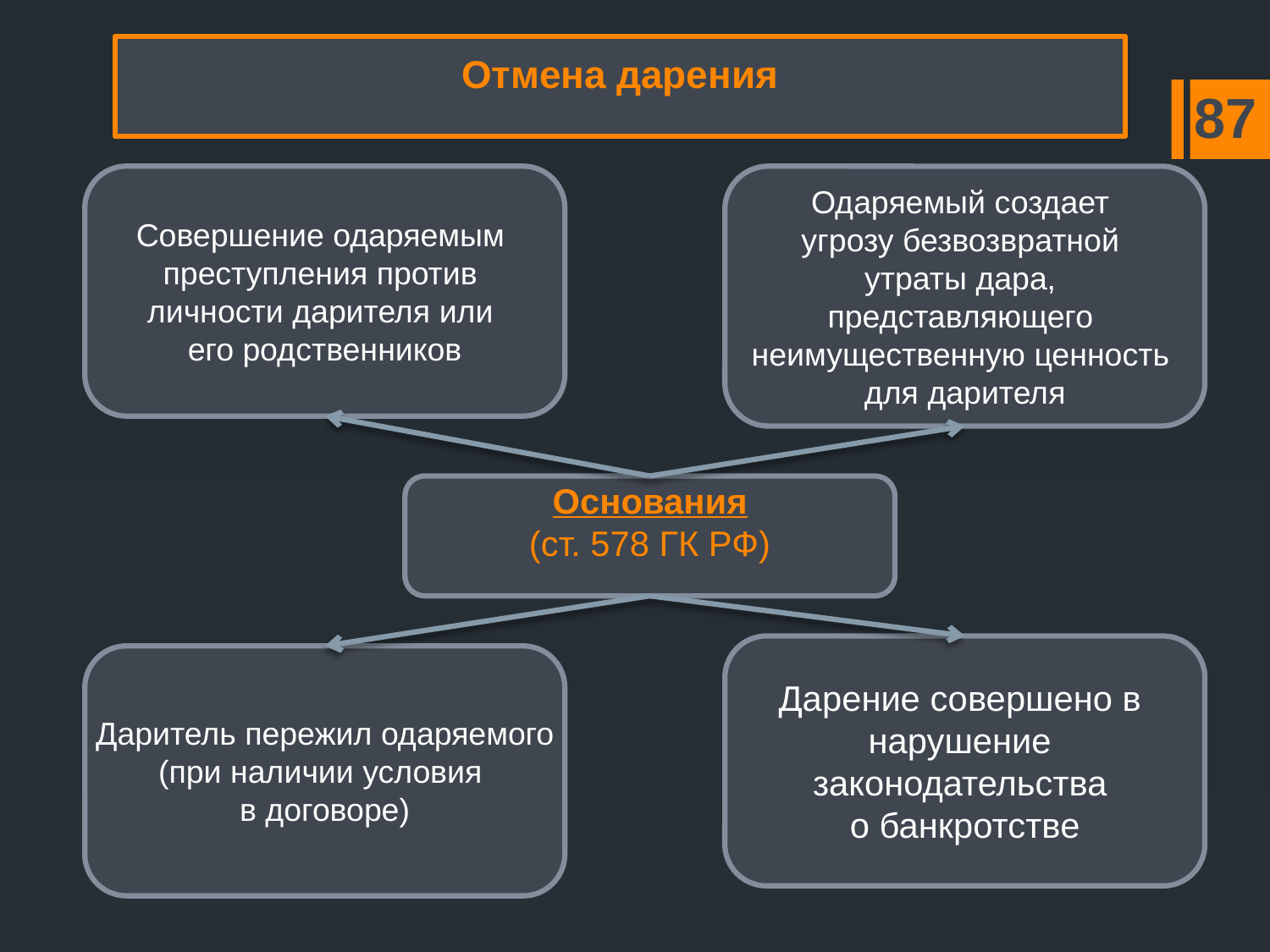

# Отмена дарения
 87
Совершение одаряемым
преступления против
личности дарителя или
его родственников
Одаряемый создает
угрозу безвозвратной
утраты дара,
представляющего
неимущественную ценность
для дарителя
Основания
(ст. 578 ГК РФ)

Дарение совершено в
нарушение
законодательства
о банкротстве
Даритель пережил одаряемого
(при наличии условия
в договоре)